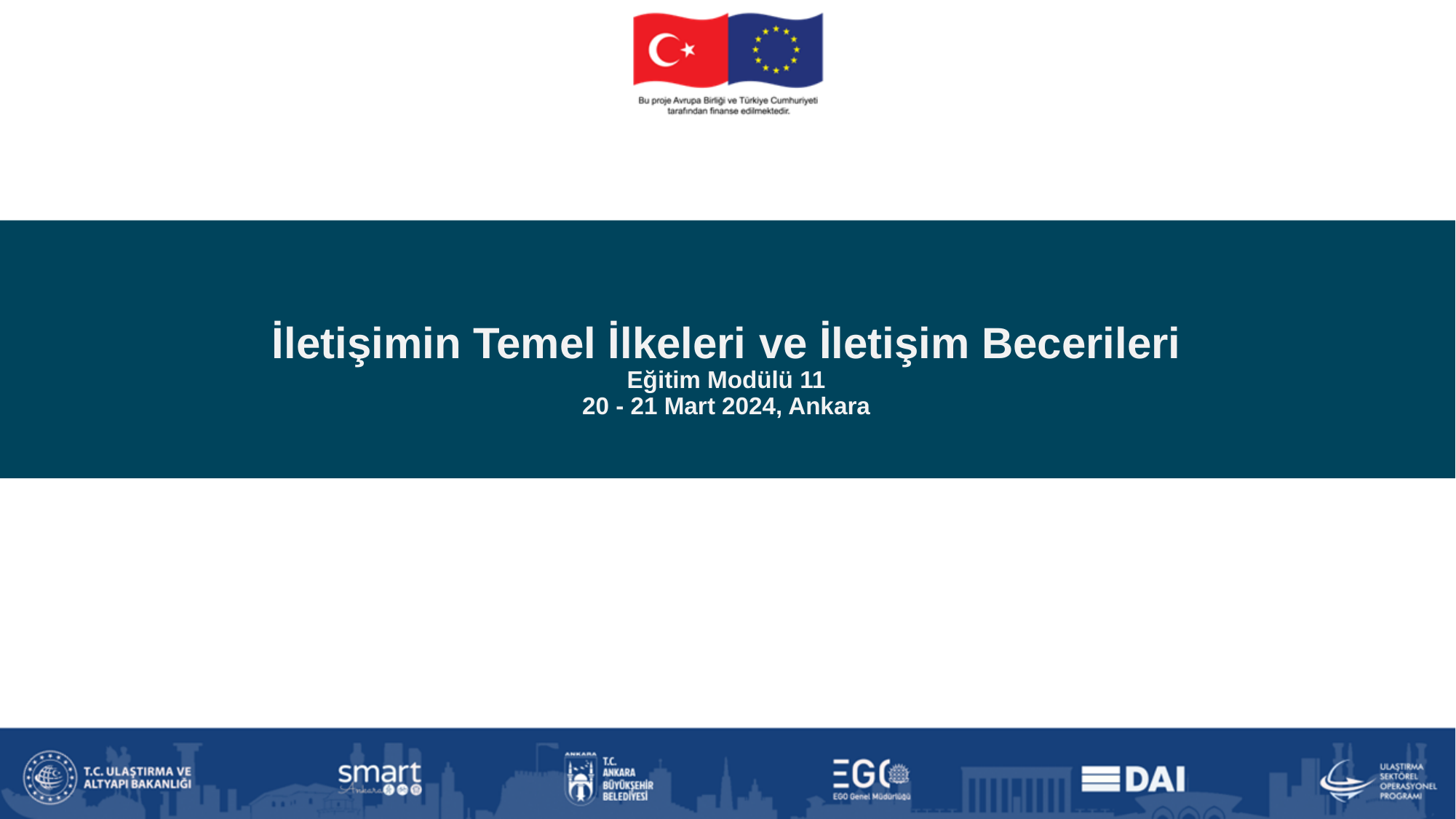

# İletişimin Temel İlkeleri ve İletişim Becerileri Eğitim Modülü 11 20 - 21 Mart 2024, Ankara